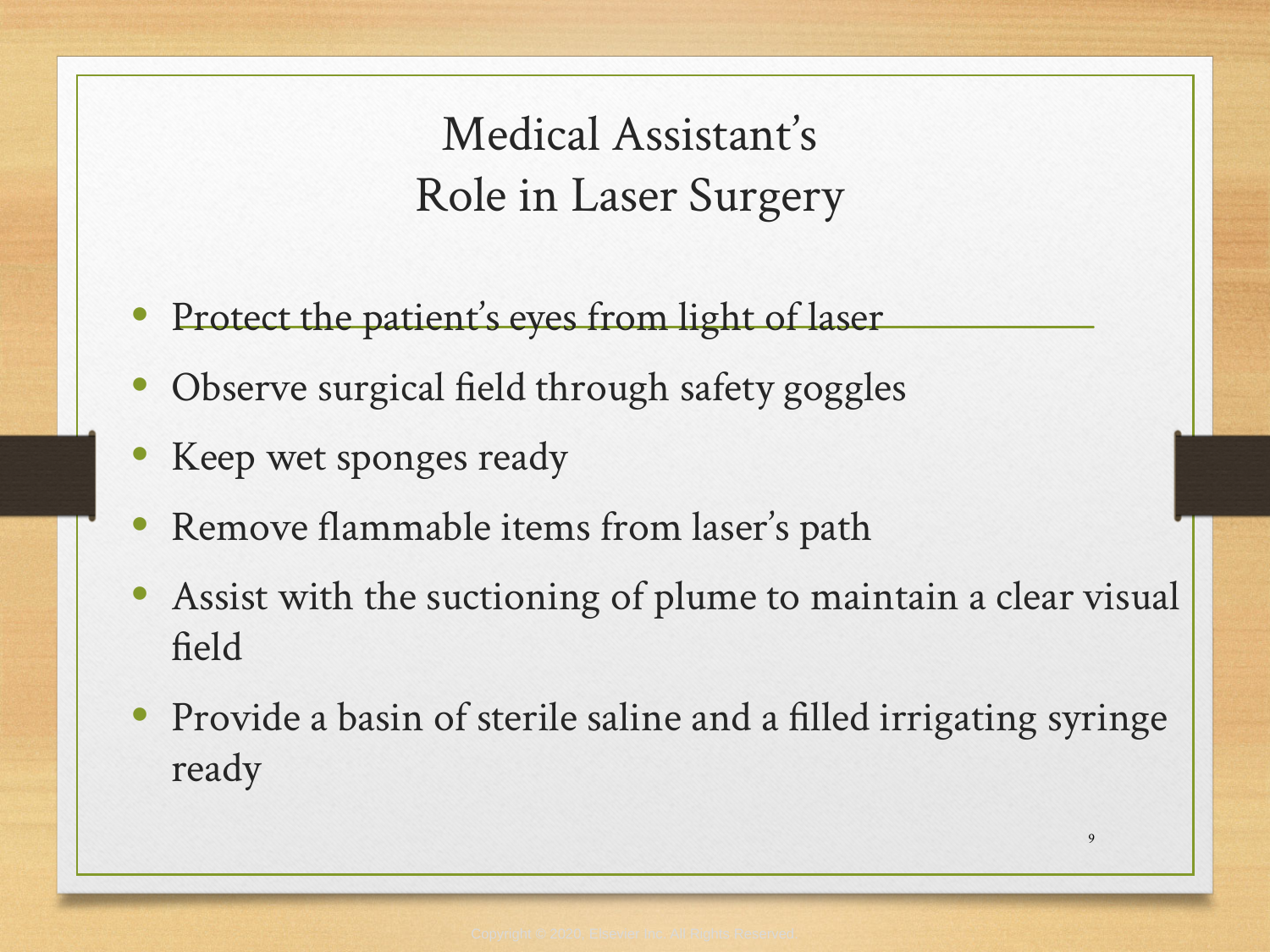

# Medical Assistant’s Role in Laser Surgery
Protect the patient’s eyes from light of laser
Observe surgical field through safety goggles
Keep wet sponges ready
Remove flammable items from laser’s path
Assist with the suctioning of plume to maintain a clear visual field
Provide a basin of sterile saline and a filled irrigating syringe ready
 9